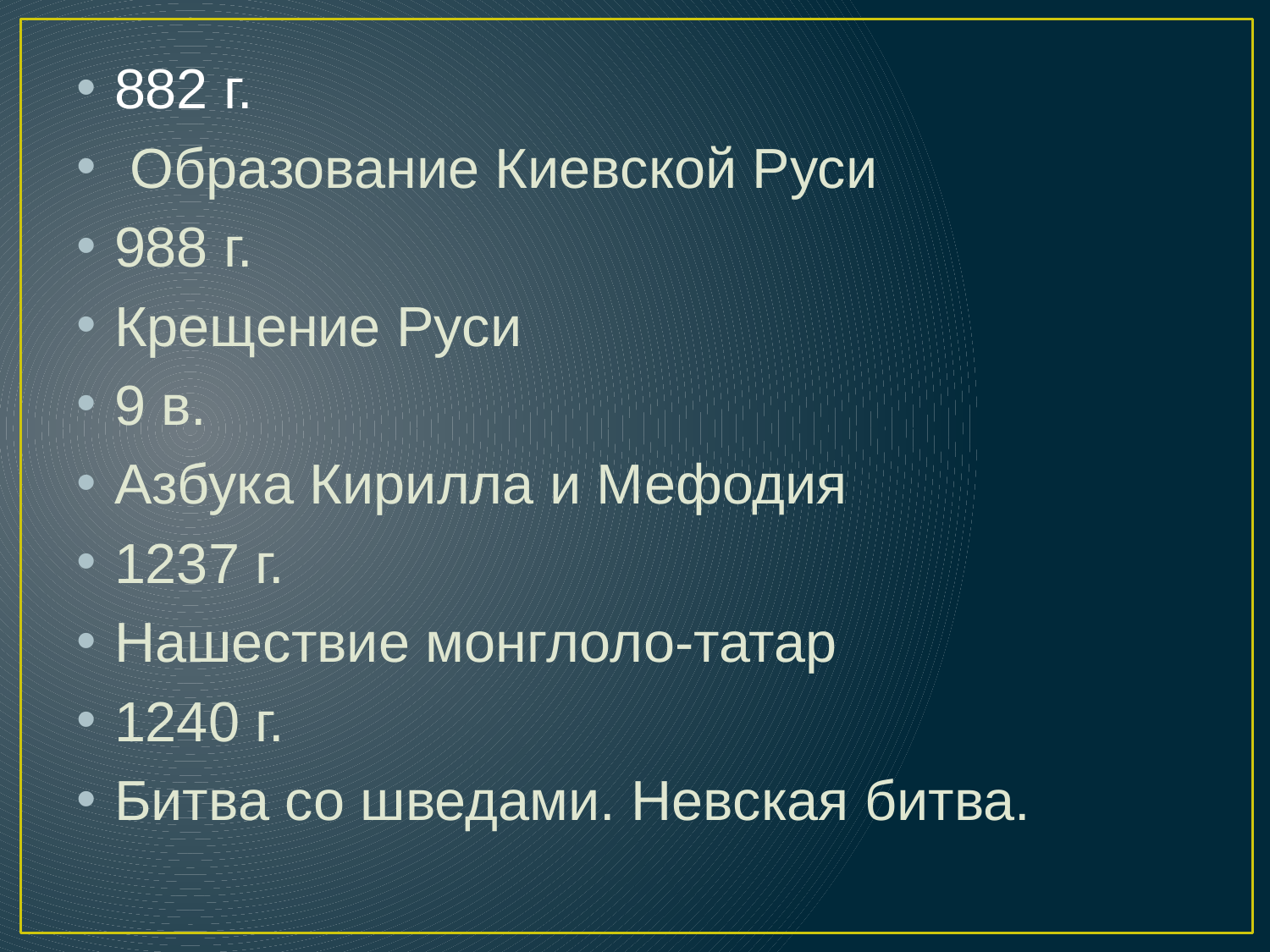

#
882 г.
 Образование Киевской Руси
988 г.
Крещение Руси
9 в.
Азбука Кирилла и Мефодия
1237 г.
Нашествие монглоло-татар
1240 г.
Битва со шведами. Невская битва.